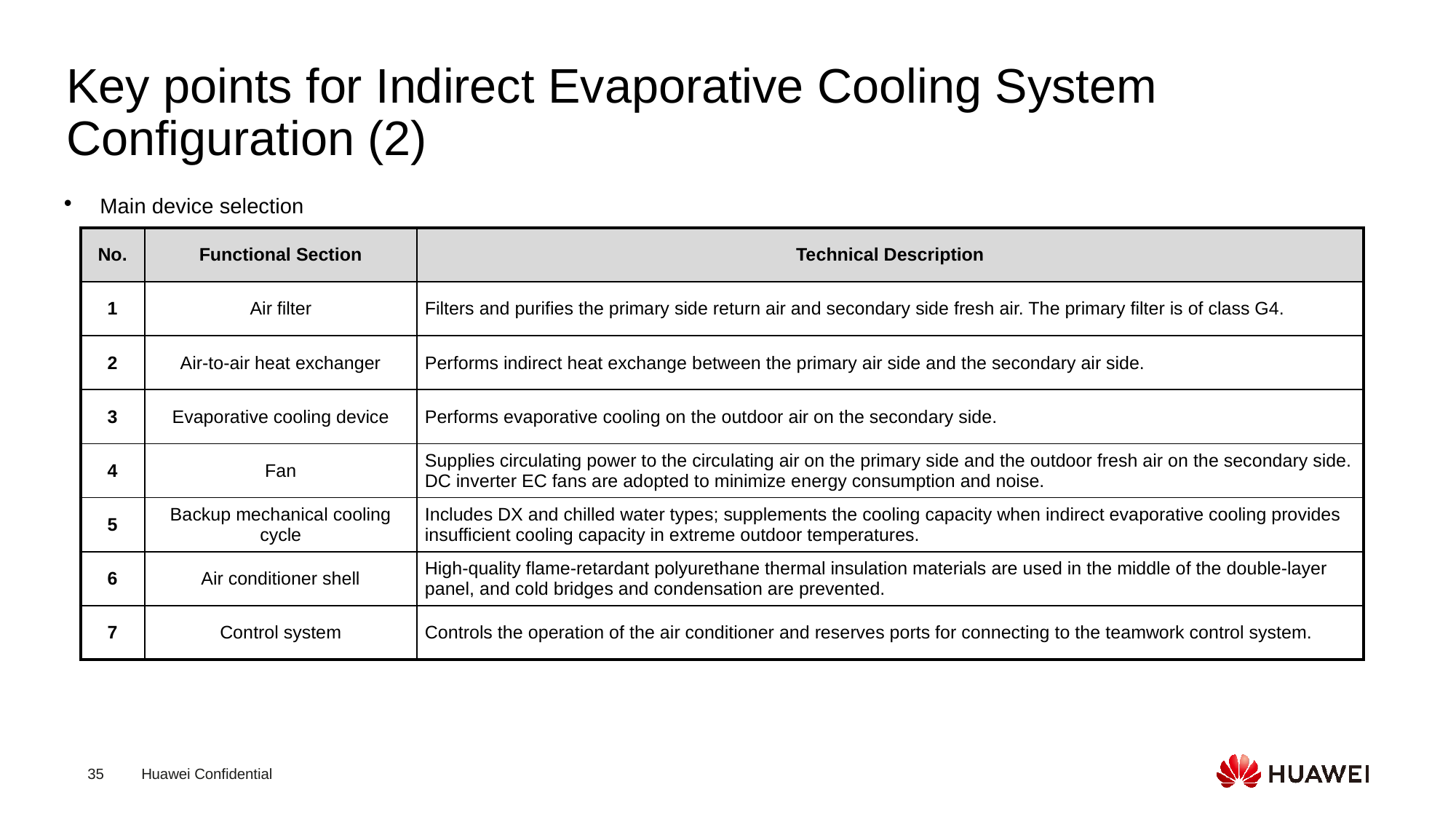

# Key points for Indirect Evaporative Cooling System Configuration (2)
Main device selection
| No. | Functional Section | Technical Description |
| --- | --- | --- |
| 1 | Air filter | Filters and purifies the primary side return air and secondary side fresh air. The primary filter is of class G4. |
| 2 | Air-to-air heat exchanger | Performs indirect heat exchange between the primary air side and the secondary air side. |
| 3 | Evaporative cooling device | Performs evaporative cooling on the outdoor air on the secondary side. |
| 4 | Fan | Supplies circulating power to the circulating air on the primary side and the outdoor fresh air on the secondary side. DC inverter EC fans are adopted to minimize energy consumption and noise. |
| 5 | Backup mechanical cooling cycle | Includes DX and chilled water types; supplements the cooling capacity when indirect evaporative cooling provides insufficient cooling capacity in extreme outdoor temperatures. |
| 6 | Air conditioner shell | High-quality flame-retardant polyurethane thermal insulation materials are used in the middle of the double-layer panel, and cold bridges and condensation are prevented. |
| 7 | Control system | Controls the operation of the air conditioner and reserves ports for connecting to the teamwork control system. |